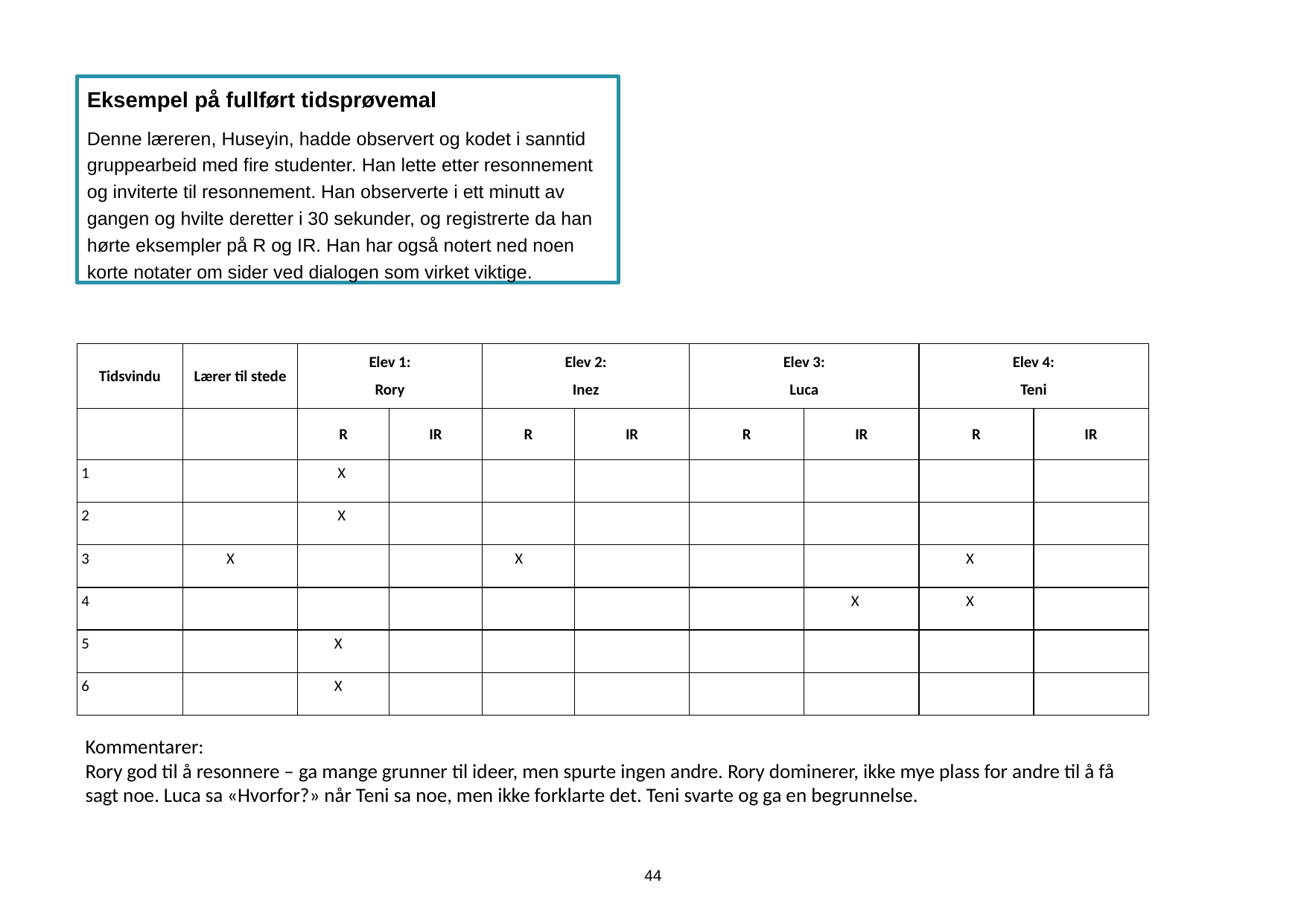

Eksempel på fullført tidsprøvemal
Denne læreren, Huseyin, hadde observert og kodet i sanntid gruppearbeid med fire studenter. Han lette etter resonnement og inviterte til resonnement. Han observerte i ett minutt av gangen og hvilte deretter i 30 sekunder, og registrerte da han hørte eksempler på R og IR. Han har også notert ned noen korte notater om sider ved dialogen som virket viktige.
| Tidsvindu | Lærer til stede | Elev 1: Rory |  | Elev 2: Inez |  | Elev 3: Luca |  | Elev 4: Teni |  |
| --- | --- | --- | --- | --- | --- | --- | --- | --- | --- |
|  |  | R | IR | R | IR | R | IR | R | IR |
| 1 |  | X |  |  |  |  |  |  |  |
| 2 |  | X |  |  |  |  |  |  |  |
| 3 | X |  |  | X |  |  |  | X |  |
| 4 |  |  |  |  |  |  | X | X |  |
| 5 |  | X |  |  |  |  |  |  |  |
| 6 |  | X |  |  |  |  |  |  |  |
Kommentarer:
Rory god til å resonnere – ga mange grunner til ideer, men spurte ingen andre. Rory dominerer, ikke mye plass for andre til å få sagt noe. Luca sa «Hvorfor?» når Teni sa noe, men ikke forklarte det. Teni svarte og ga en begrunnelse.

44